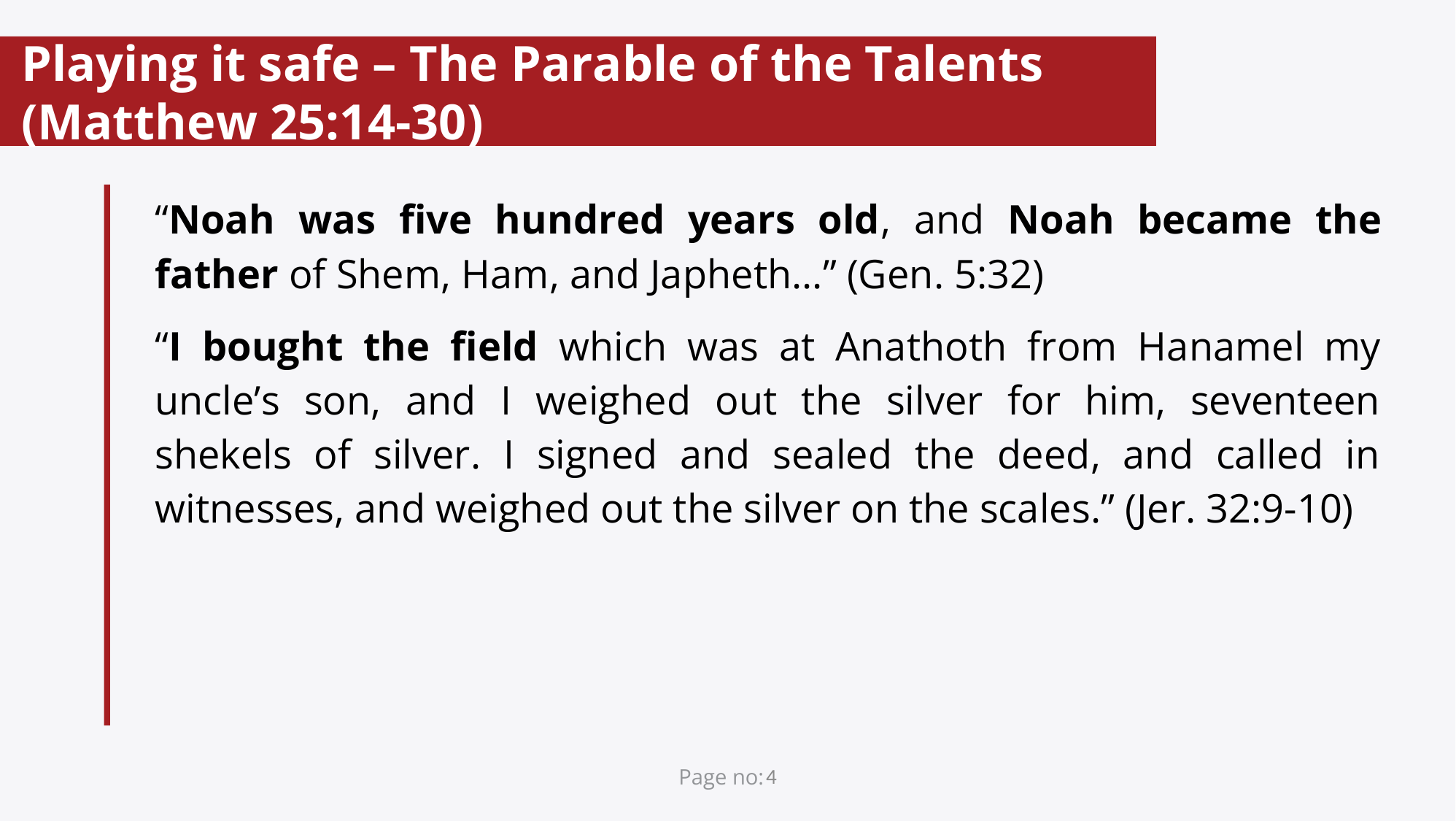

# Playing it safe – The Parable of the Talents (Matthew 25:14-30)
“Noah was five hundred years old, and Noah became the father of Shem, Ham, and Japheth...” (Gen. 5:32)
“I bought the field which was at Anathoth from Hanamel my uncle’s son, and I weighed out the silver for him, seventeen shekels of silver. I signed and sealed the deed, and called in witnesses, and weighed out the silver on the scales.” (Jer. 32:9-10)